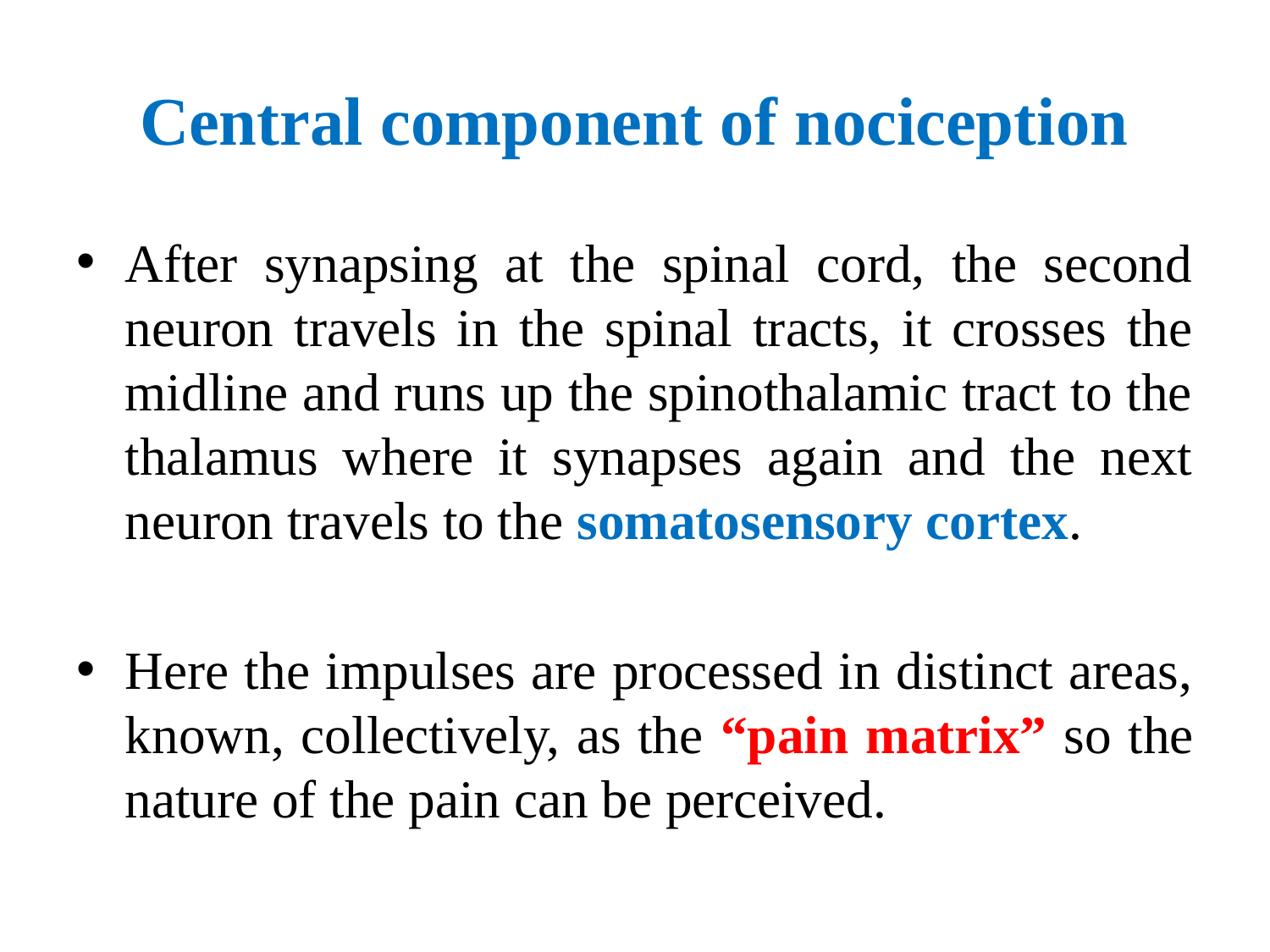

# Central component of nociception
After synapsing at the spinal cord, the second neuron travels in the spinal tracts, it crosses the midline and runs up the spinothalamic tract to the thalamus where it synapses again and the next neuron travels to the somatosensory cortex.

Here the impulses are processed in distinct areas, known, collectively, as the “pain matrix” so the nature of the pain can be perceived.